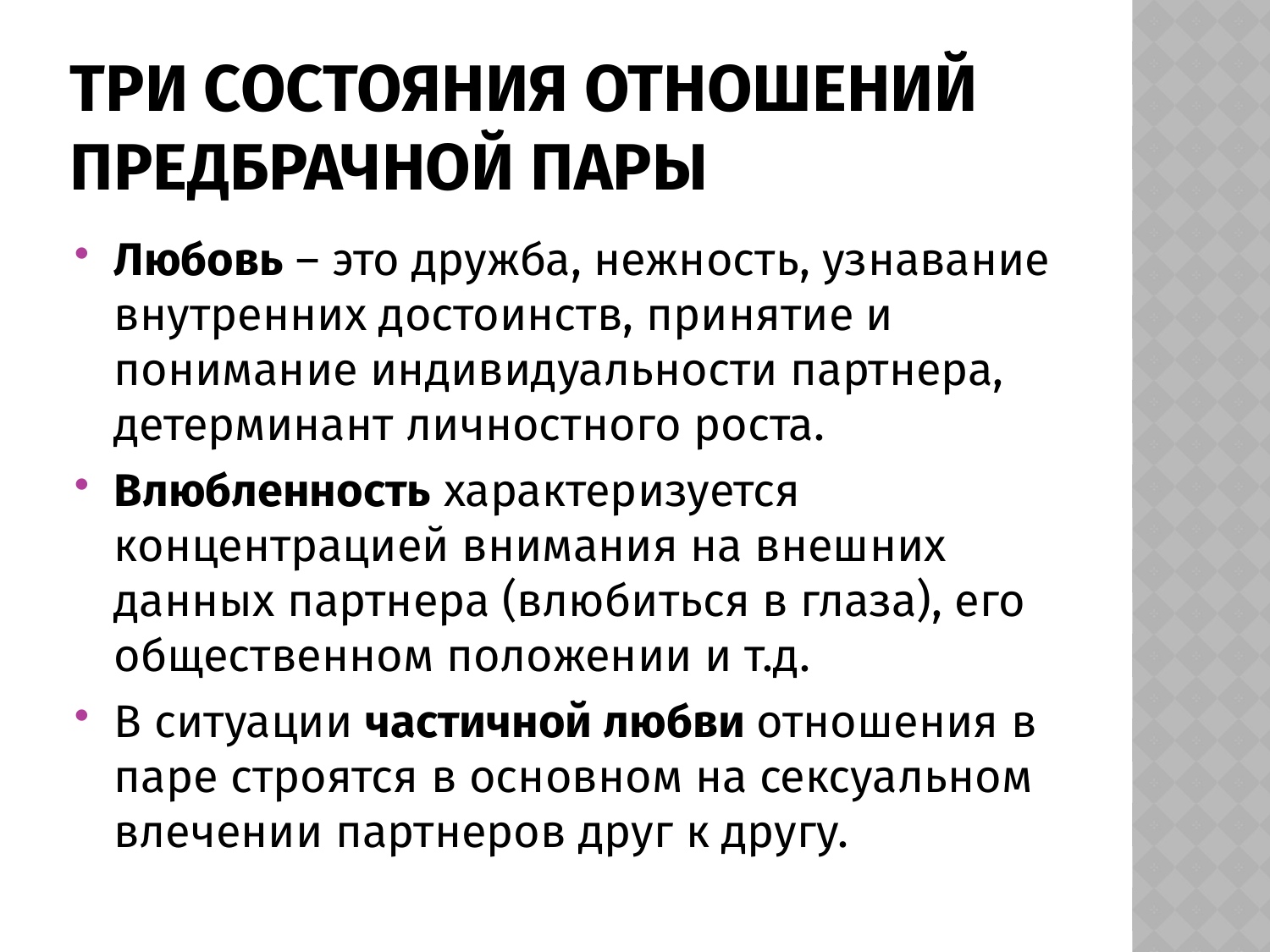

# Три состояния отношений предбрачной пары
Любовь – это дружба, нежность, узнавание внутренних достоинств, принятие и понимание индивидуальности партнера, детерминант личностного роста.
Влюбленность характеризуется концентрацией внимания на внешних данных партнера (влюбиться в глаза), его общественном положении и т.д.
В ситуации частичной любви отношения в паре строятся в основном на сексуальном влечении партнеров друг к другу.